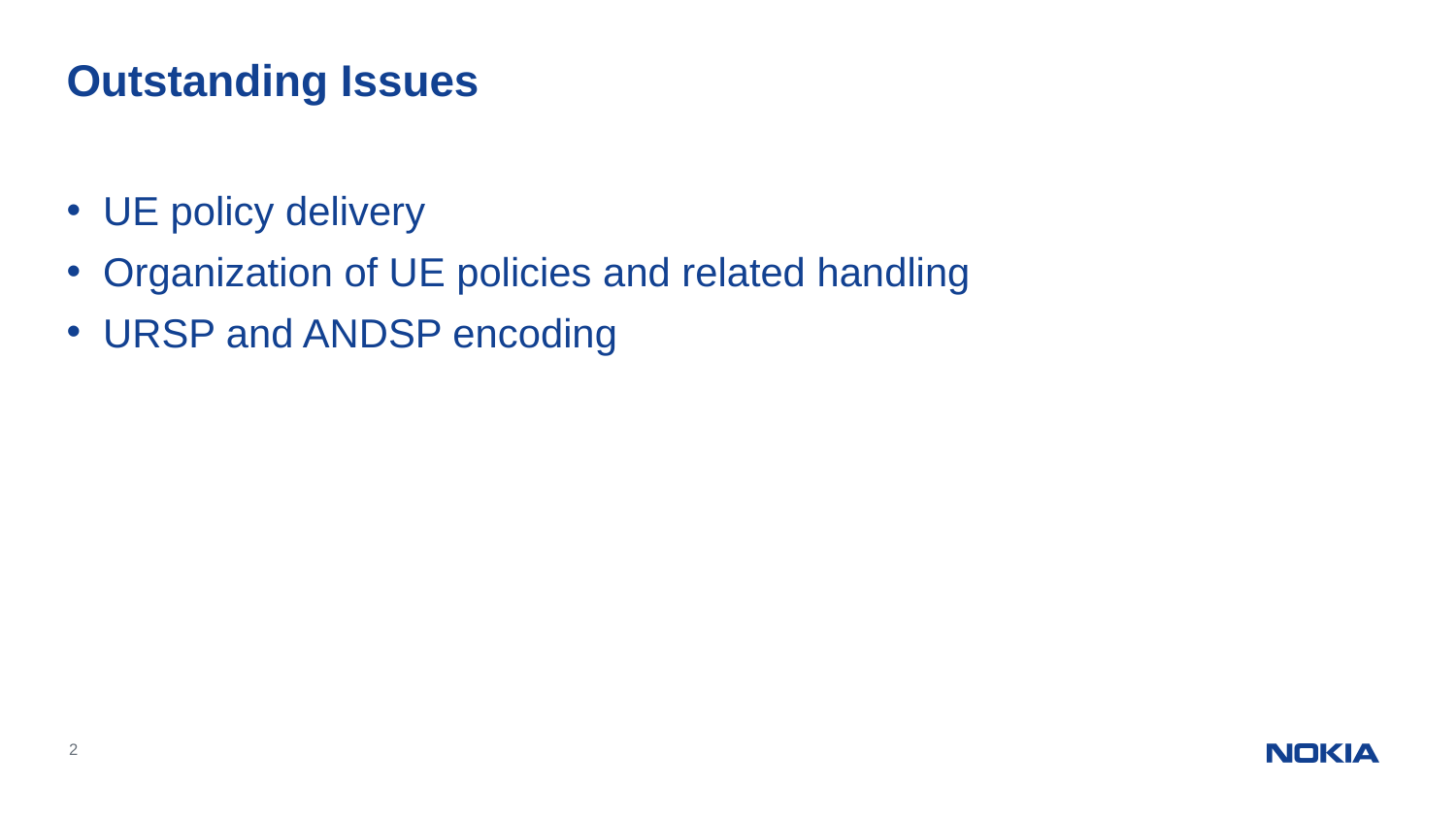

# Outstanding Issues
UE policy delivery
Organization of UE policies and related handling
URSP and ANDSP encoding

Nokia Internal Use